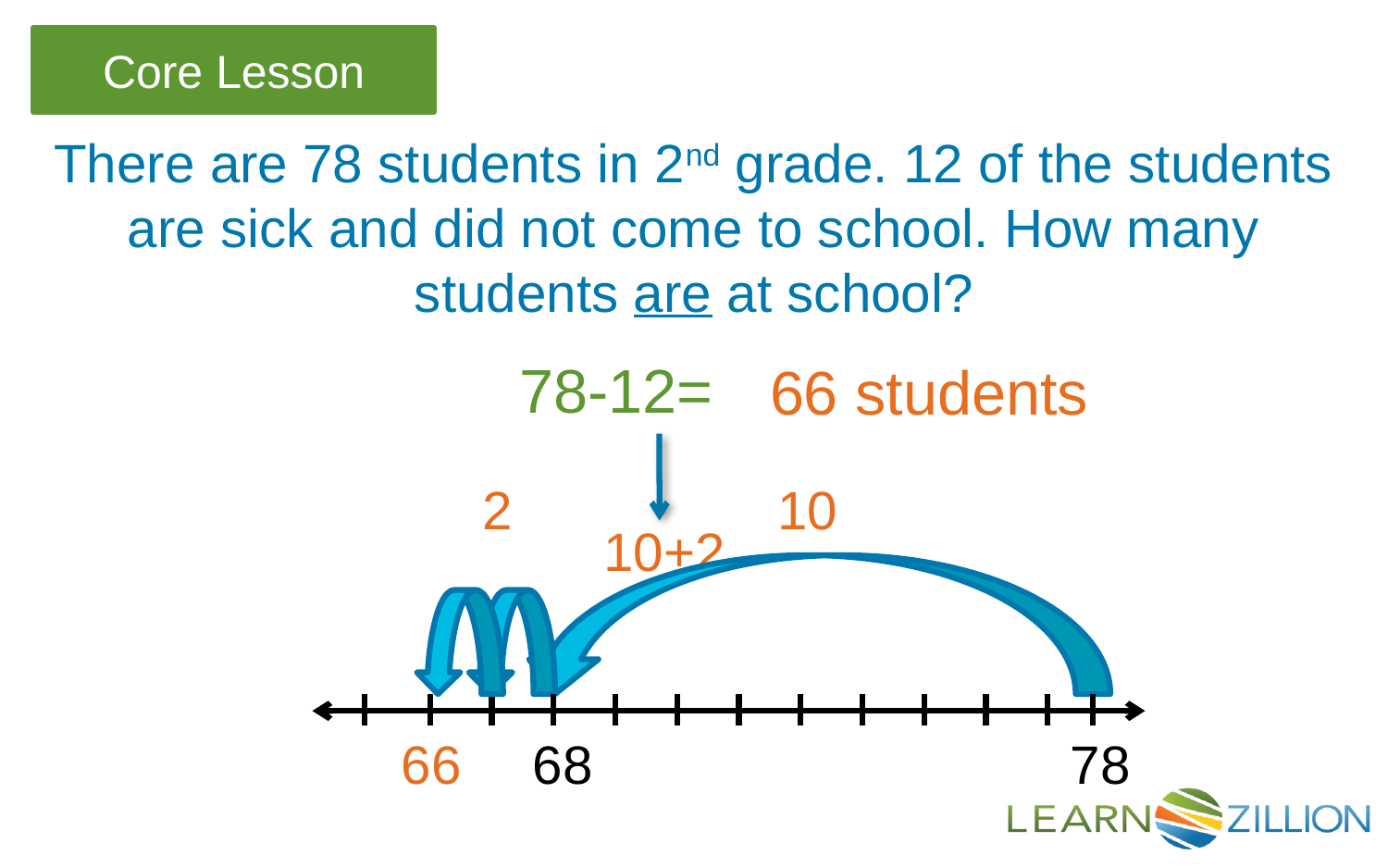

There are 78 students in 2nd grade. 12 of the students are sick and did not come to school. How many students are at school?
78-12=
66 students
2
10
10+2

66
68
78